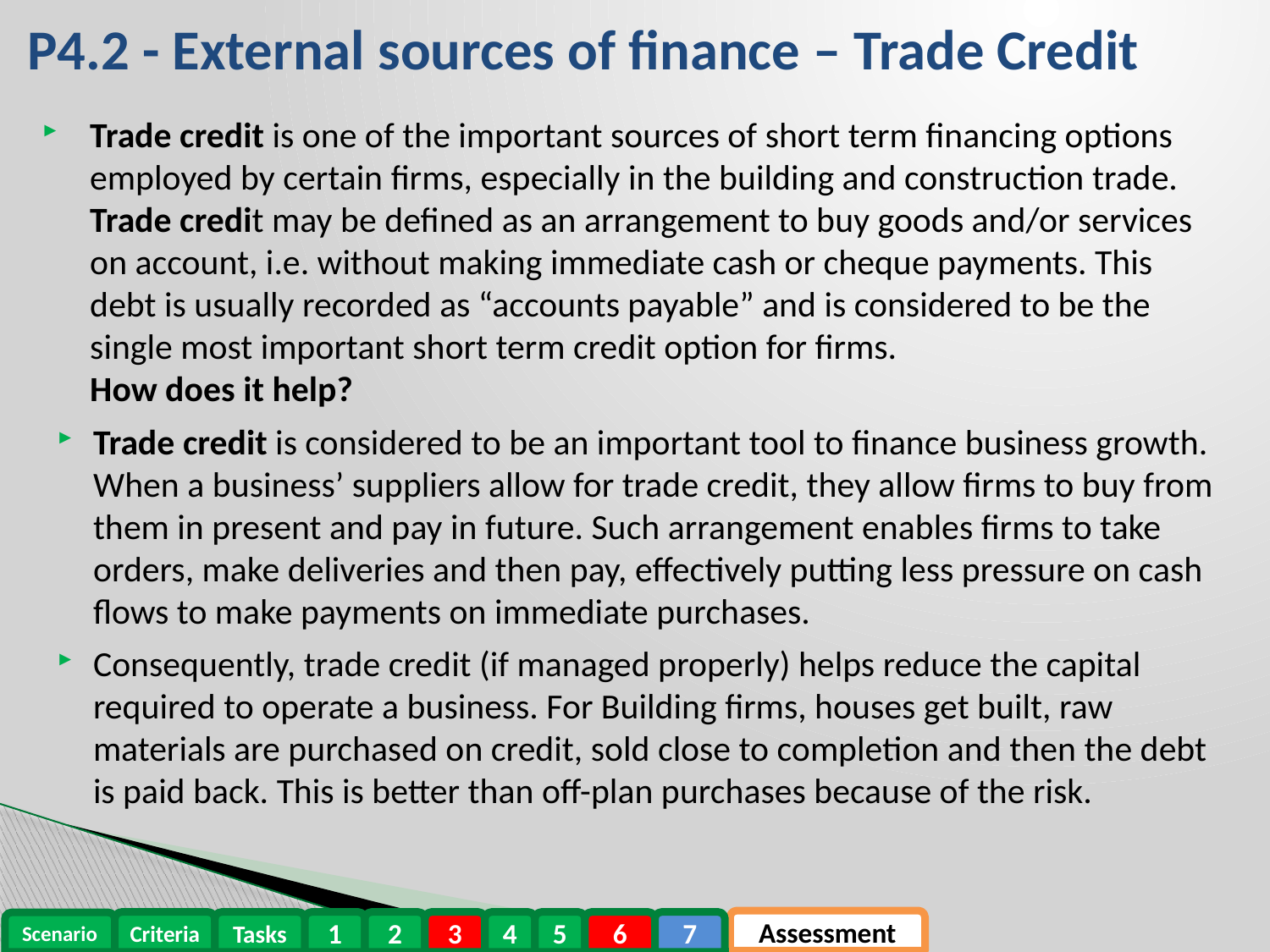

# P4.2 - External sources of finance – Trade Credit
Trade credit is one of the important sources of short term financing options employed by certain firms, especially in the building and construction trade. Trade credit may be defined as an arrangement to buy goods and/or services on account, i.e. without making immediate cash or cheque payments. This debt is usually recorded as “accounts payable” and is considered to be the single most important short term credit option for firms.
How does it help?
Trade credit is considered to be an important tool to finance business growth. When a business’ suppliers allow for trade credit, they allow firms to buy from them in present and pay in future. Such arrangement enables firms to take orders, make deliveries and then pay, effectively putting less pressure on cash flows to make payments on immediate purchases.
Consequently, trade credit (if managed properly) helps reduce the capital required to operate a business. For Building firms, houses get built, raw materials are purchased on credit, sold close to completion and then the debt is paid back. This is better than off-plan purchases because of the risk.